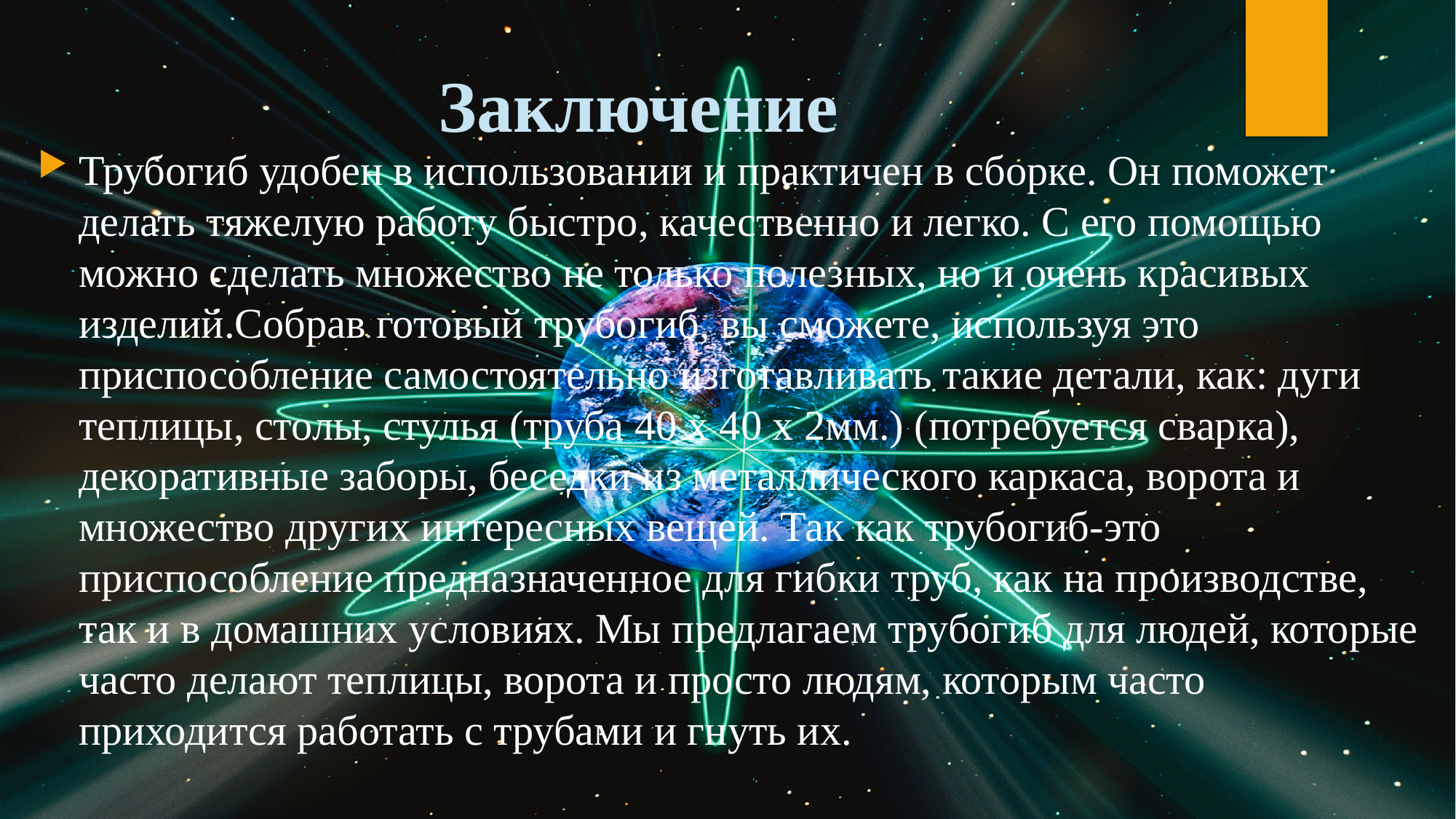

# Заключение
Трубогиб удобен в использовании и практичен в сборке. Он поможет делать тяжелую работу быстро, качественно и легко. С его помощью можно сделать множество не только полезных, но и очень красивых изделий.Собрав готовый трубогиб, вы сможете, используя это приспособление самостоятельно изготавливать такие детали, как: дуги теплицы, столы, стулья (труба 40 х 40 х 2мм.) (потребуется сварка), декоративные заборы, беседки из металлического каркаса, ворота и множество других интересных вещей. Так как трубогиб-это приспособление предназначенное для гибки труб, как на производстве, так и в домашних условиях. Мы предлагаем трубогиб для людей, которые часто делают теплицы, ворота и просто людям, которым часто приходится работать с трубами и гнуть их.